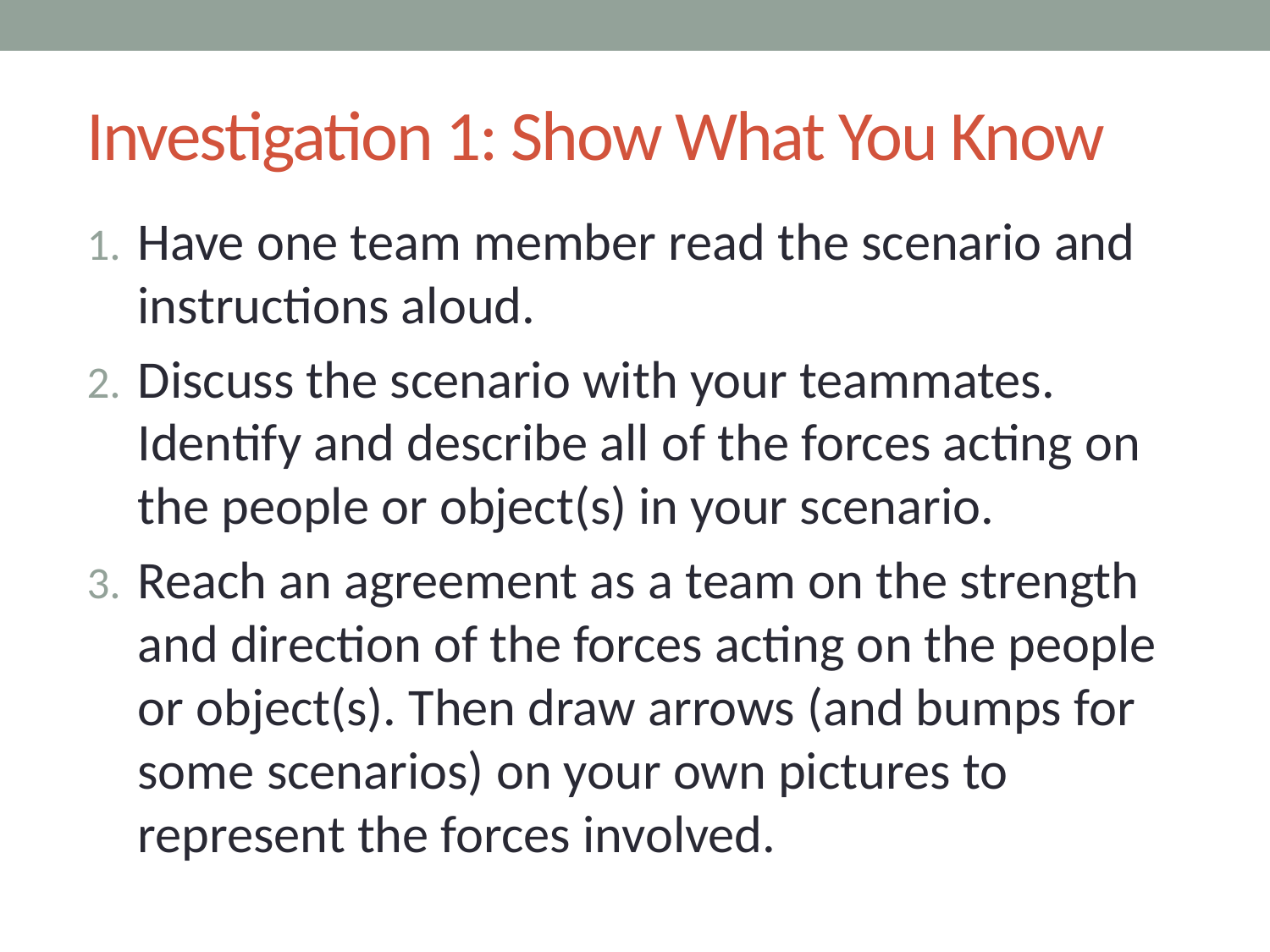

# Investigation 1: Show What You Know
Have one team member read the scenario and instructions aloud.
Discuss the scenario with your teammates. Identify and describe all of the forces acting on the people or object(s) in your scenario.
Reach an agreement as a team on the strength and direction of the forces acting on the people or object(s). Then draw arrows (and bumps for some scenarios) on your own pictures to represent the forces involved.